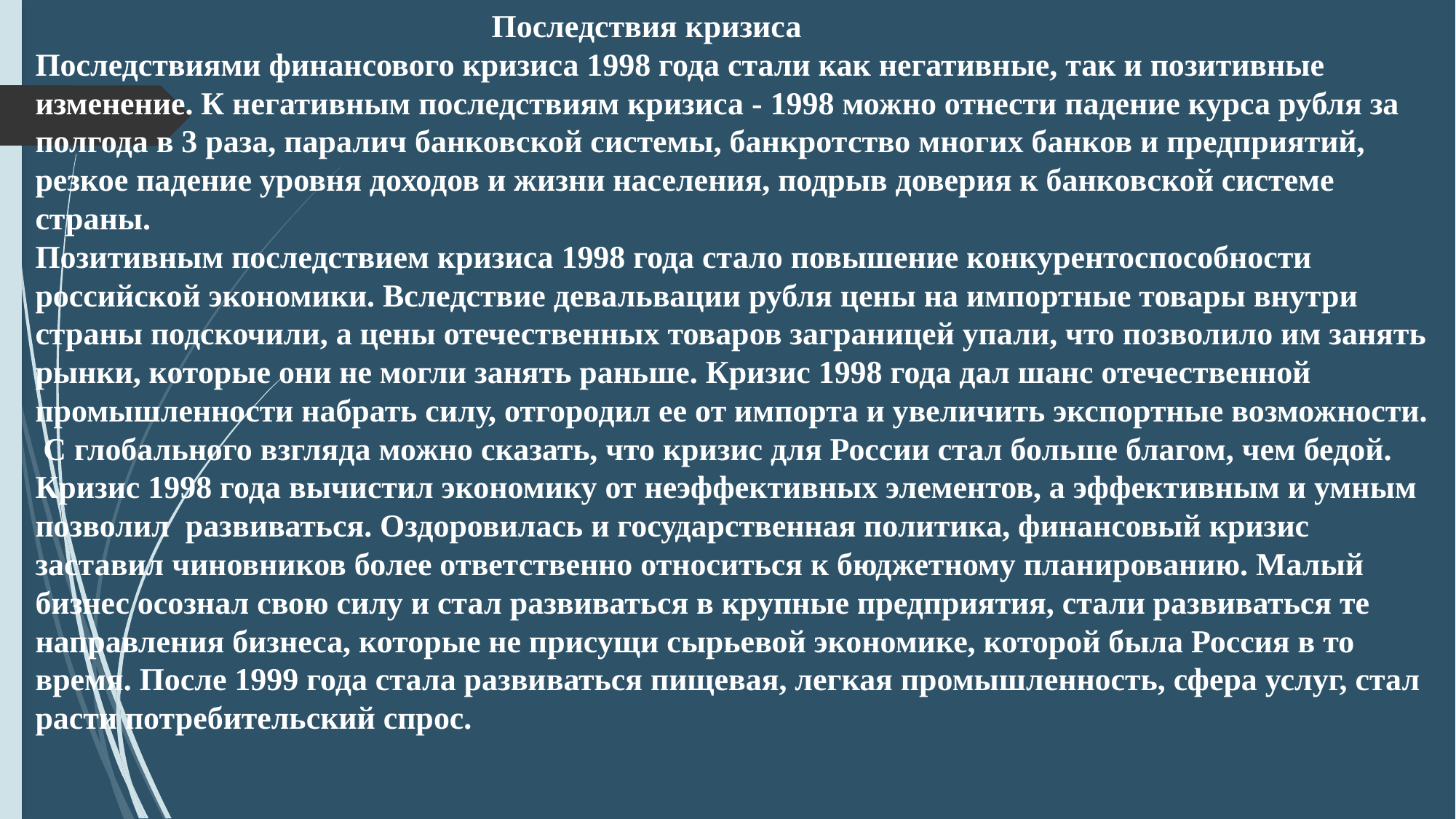

# Последствия кризиса Последствиями финансового кризиса 1998 года стали как негативные, так и позитивные изменение. К негативным последствиям кризиса - 1998 можно отнести падение курса рубля за полгода в 3 раза, паралич банковской системы, банкротство многих банков и предприятий, резкое падение уровня доходов и жизни населения, подрыв доверия к банковской системе страны. Позитивным последствием кризиса 1998 года стало повышение конкурентоспособности российской экономики. Вследствие девальвации рубля цены на импортные товары внутри страны подскочили, а цены отечественных товаров заграницей упали, что позволило им занять рынки, которые они не могли занять раньше. Кризис 1998 года дал шанс отечественной промышленности набрать силу, отгородил ее от импорта и увеличить экспортные возможности. С глобального взгляда можно сказать, что кризис для России стал больше благом, чем бедой. Кризис 1998 года вычистил экономику от неэффективных элементов, а эффективным и умным позволил  развиваться. Оздоровилась и государственная политика, финансовый кризис заставил чиновников более ответственно относиться к бюджетному планированию. Малый бизнес осознал свою силу и стал развиваться в крупные предприятия, стали развиваться те направления бизнеса, которые не присущи сырьевой экономике, которой была Россия в то время. После 1999 года стала развиваться пищевая, легкая промышленность, сфера услуг, стал расти потребительский спрос.